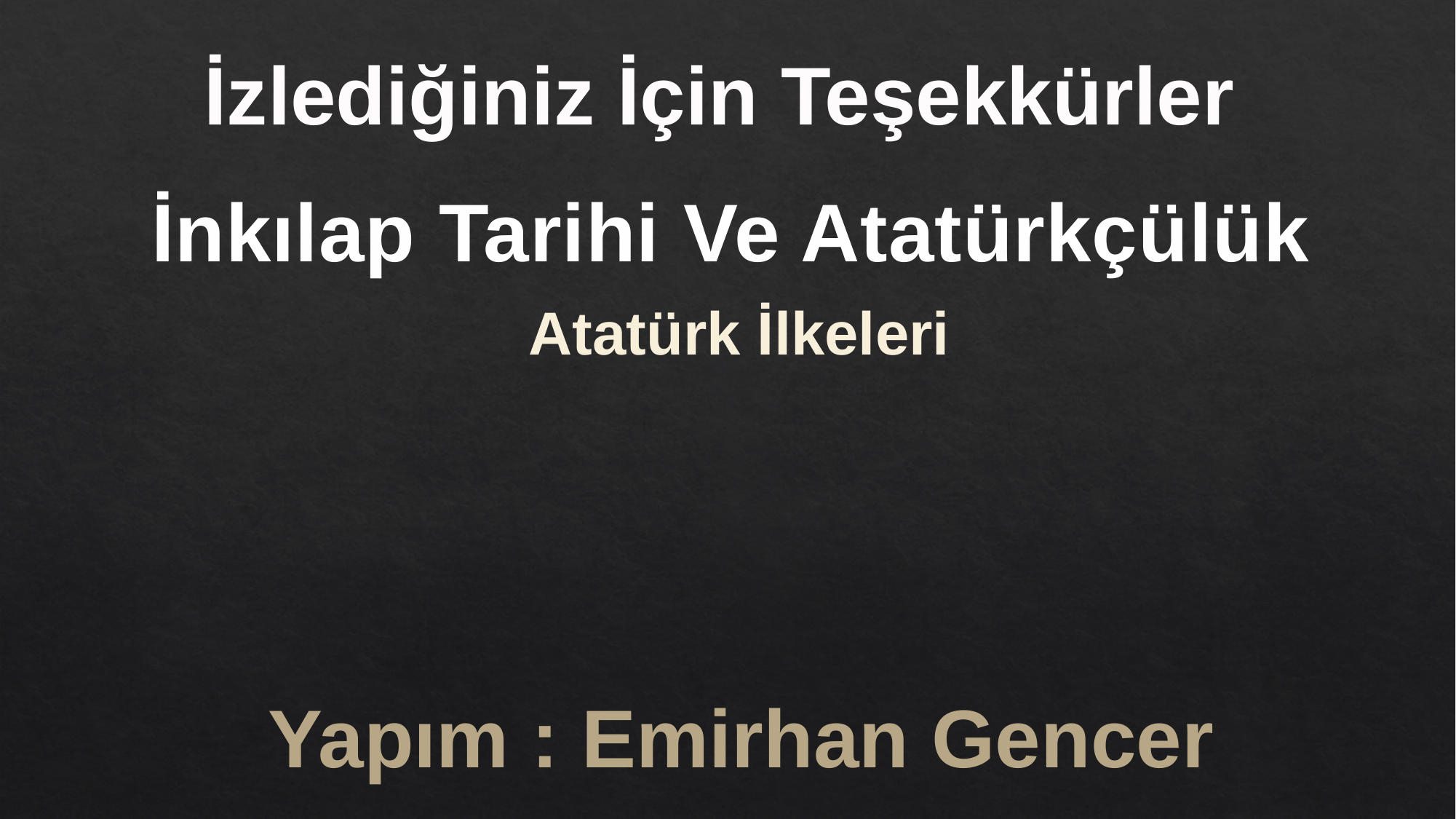

İzlediğiniz İçin Teşekkürler
İnkılap Tarihi Ve Atatürkçülük
Atatürk İlkeleri
Yapım : Emirhan Gencer